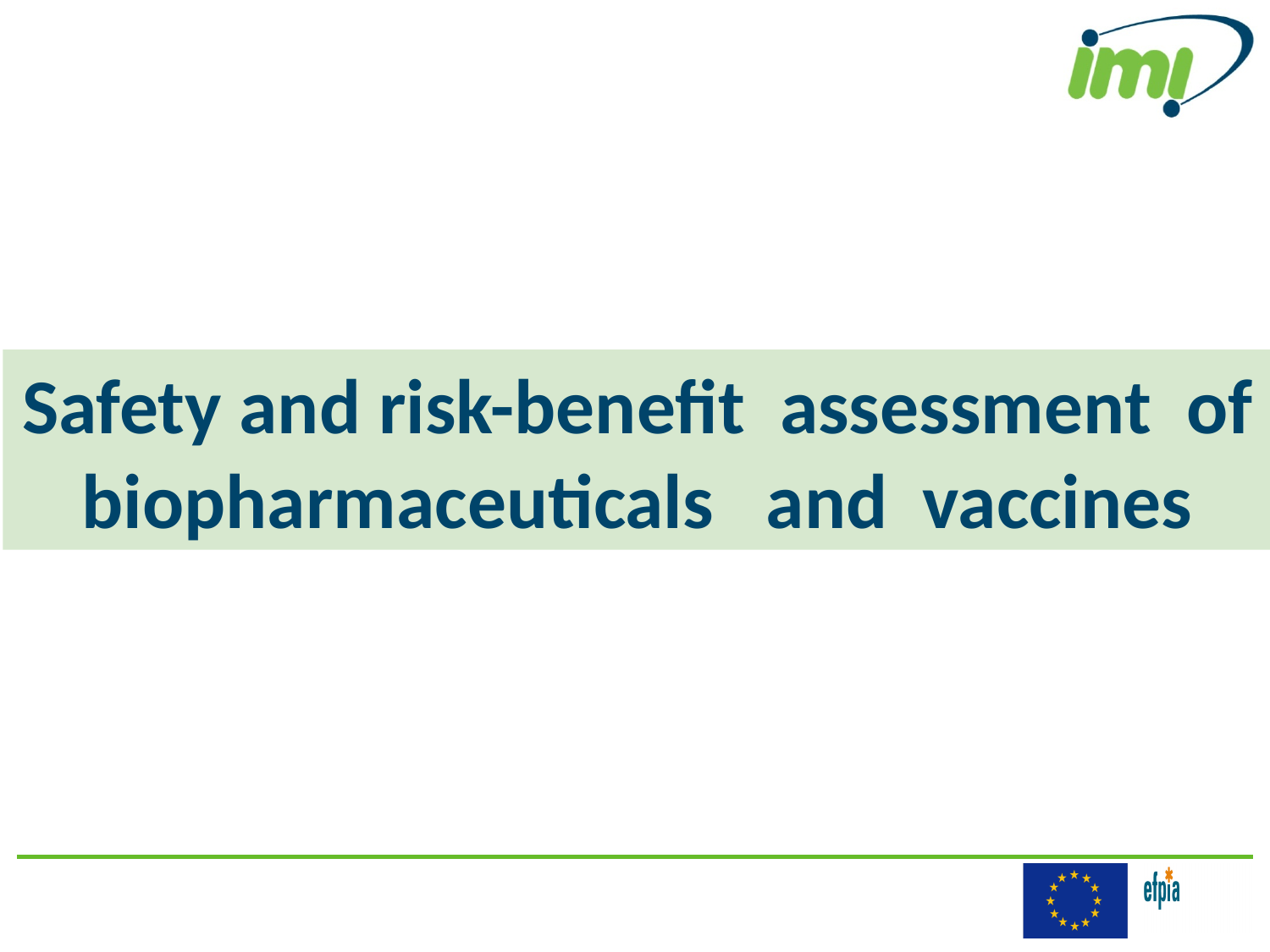

Safety and risk-benefit  assessment  of
biopharmaceuticals   and  vaccines